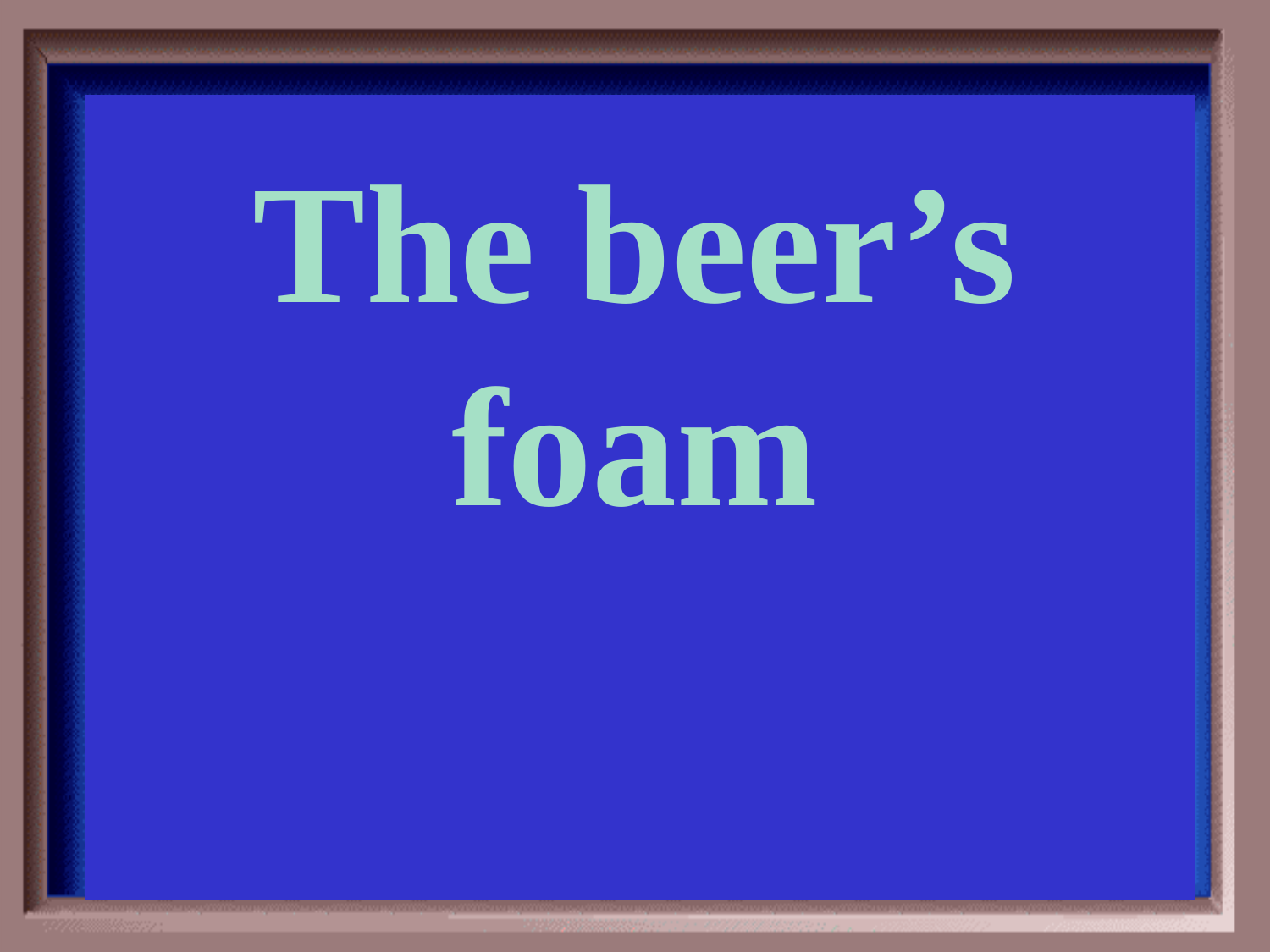

Category #6 $100 Question

The beer’s
foam